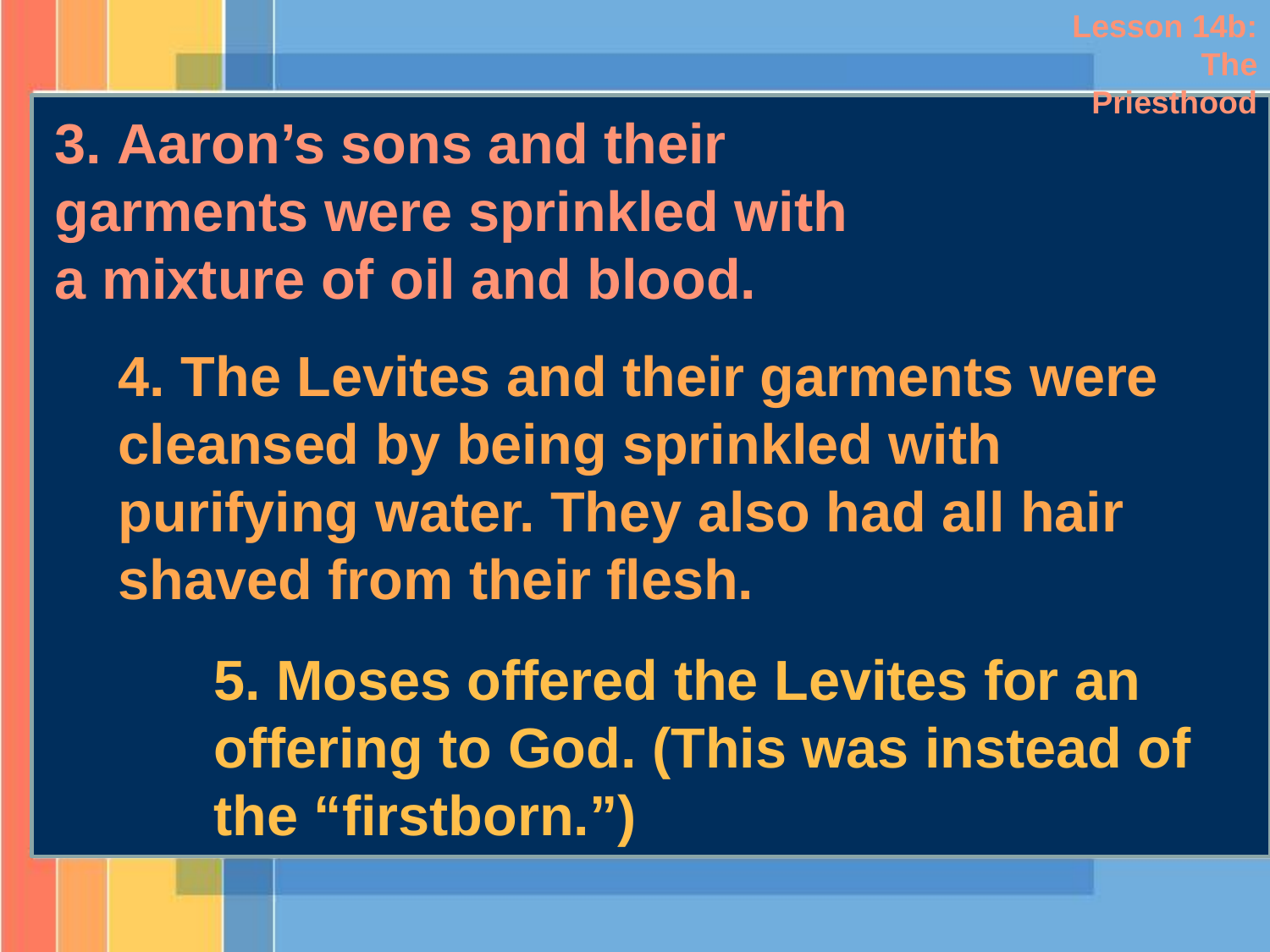

Lesson 14b: The Priesthood

3. Aaron’s sons and their garments were sprinkled with a mixture of oil and blood.

4. The Levites and their garments were cleansed by being sprinkled with purifying water. They also had all hair shaved from their flesh.

5. Moses offered the Levites for an offering to God. (This was instead of the “firstborn.”)